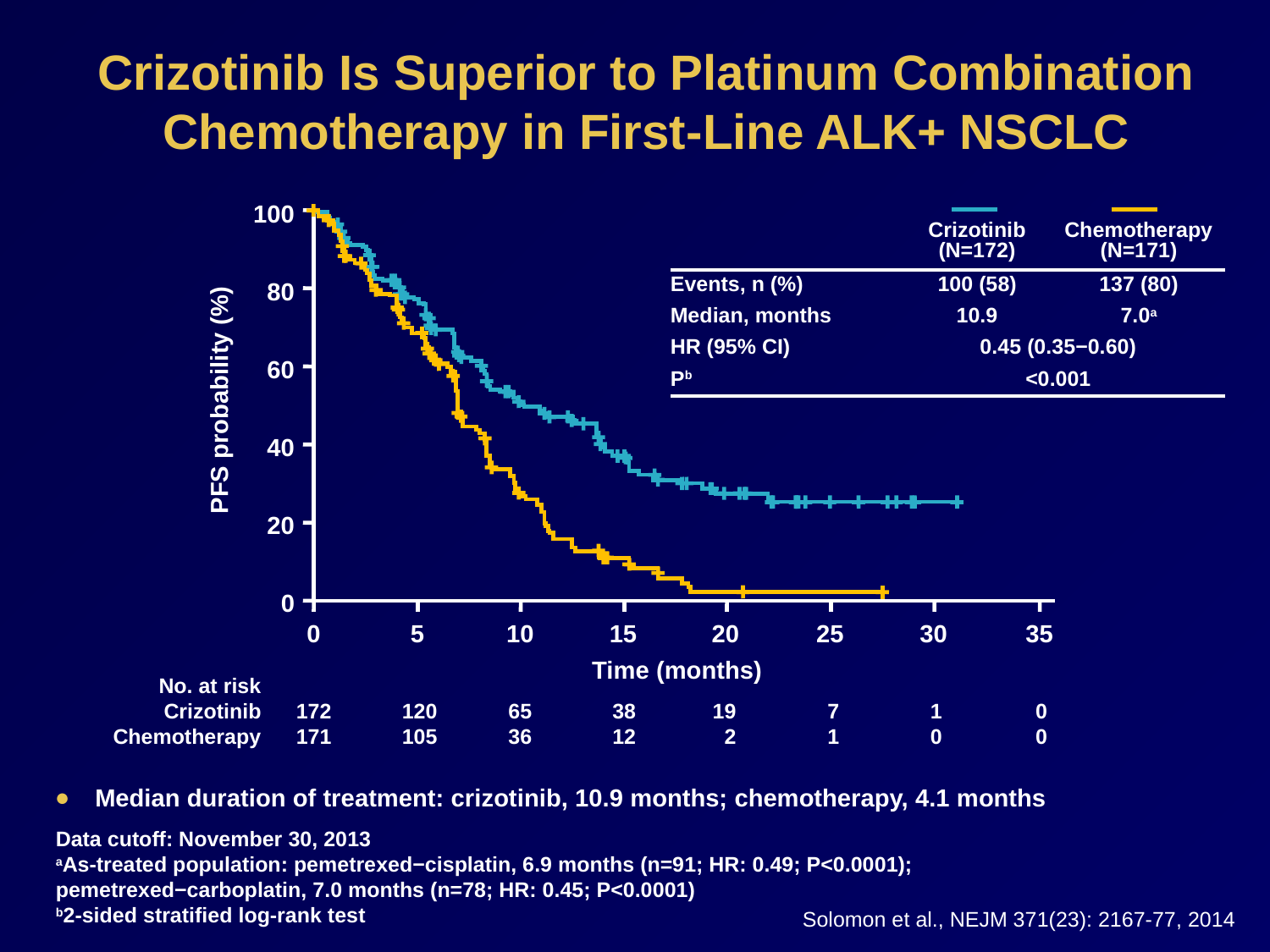

# Crizotinib Is Superior to Platinum Combination Chemotherapy in First-Line ALK+ NSCLC
100

80

60

PFS probability (%)
40

20

0

	0	5	10	15	20	25	30	35
Time (months)
No. at risk
Crizotinib
Chemotherapy
	172	120	65	38	19	7	1	0
	171	105	36	12	2	1	0	0
|  | Crizotinib (N=172) | Chemotherapy (N=171) |
| --- | --- | --- |
| Events, n (%) | 100 (58) | 137 (80) |
| Median, months | 10.9 | 7.0a |
| HR (95% CI) | 0.45 (0.35−0.60) |  |
| Pb | <0.001 |  |

Median duration of treatment: crizotinib, 10.9 months; chemotherapy, 4.1 months
Data cutoff: November 30, 2013
aAs-treated population: pemetrexed−cisplatin, 6.9 months (n=91; HR: 0.49; P<0.0001);  pemetrexed−carboplatin, 7.0 months (n=78; HR: 0.45; P<0.0001)
b2-sided stratified log-rank test
Solomon et al., NEJM 371(23): 2167-77, 2014